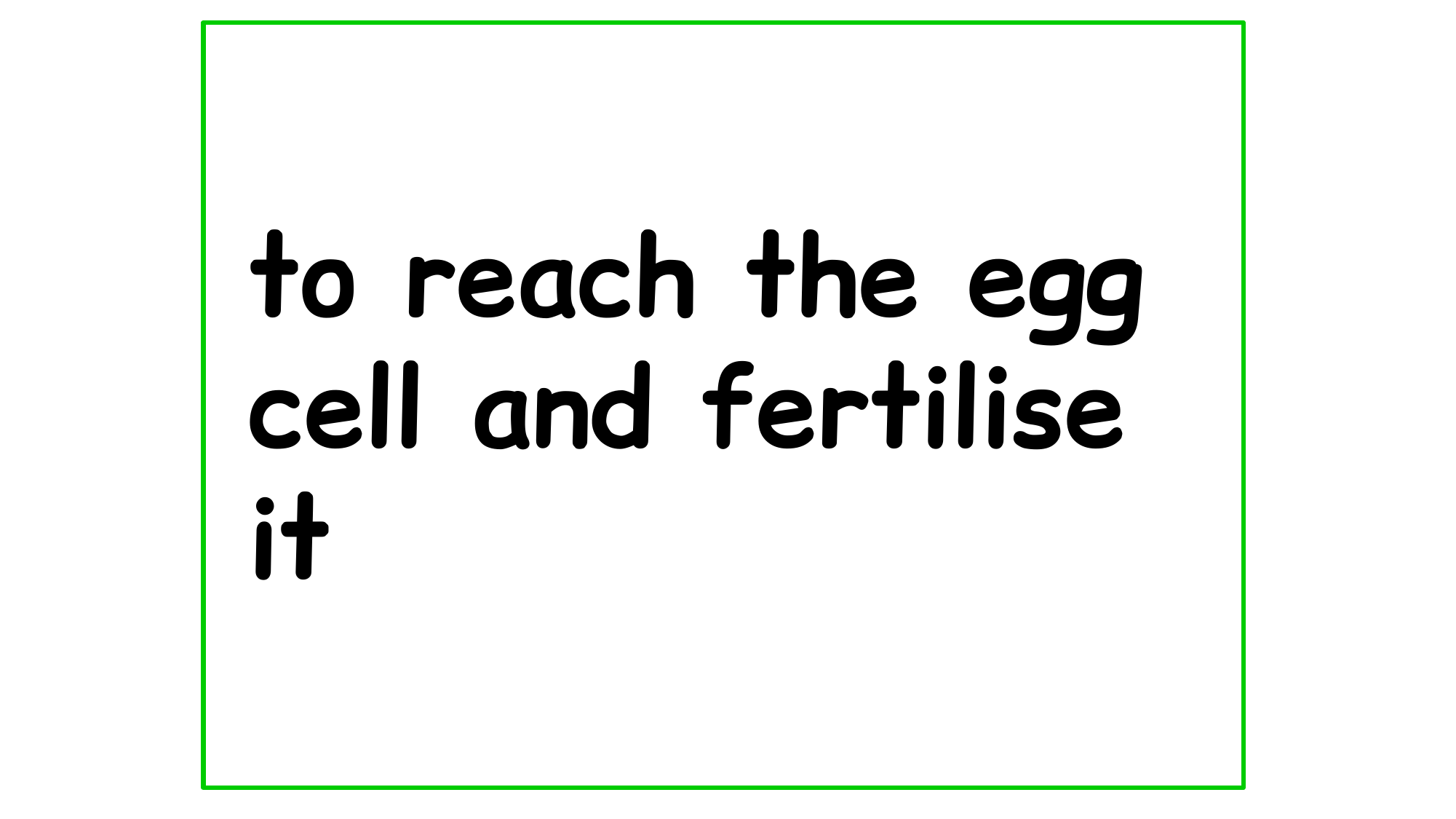

# to reach the egg cell and fertilise it